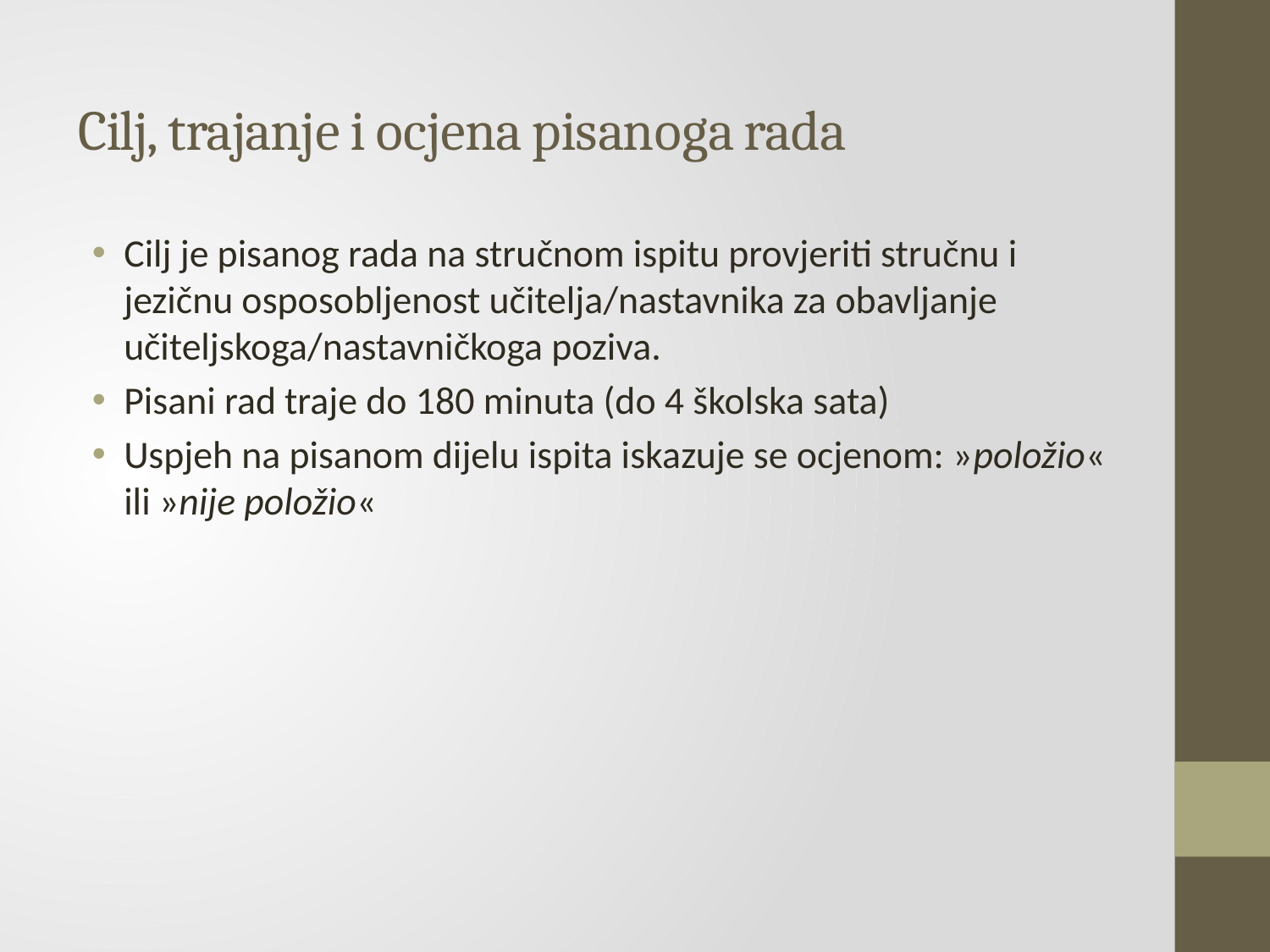

# Cilj, trajanje i ocjena pisanoga rada
Cilj je pisanog rada na stručnom ispitu provjeriti stručnu i jezičnu osposobljenost učitelja/nastavnika za obavljanje učiteljskoga/nastavničkoga poziva.
Pisani rad traje do 180 minuta (do 4 školska sata)
Uspjeh na pisanom dijelu ispita iskazuje se ocjenom: »položio« ili »nije položio«